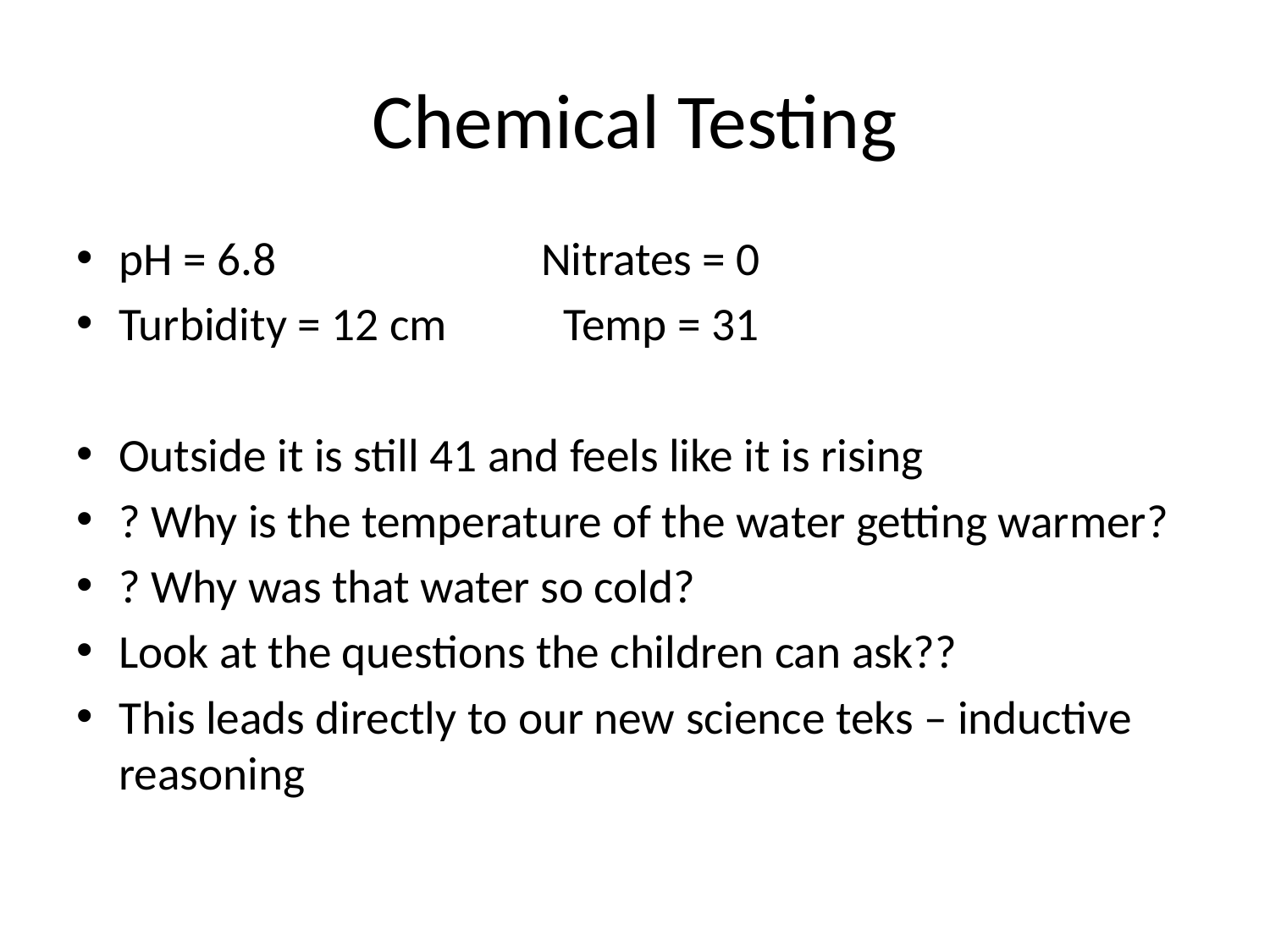

# Chemical Testing
pH = 6.8                         Nitrates = 0
Turbidity = 12 cm           Temp = 31

Outside it is still 41 and feels like it is rising
? Why is the temperature of the water getting warmer?
? Why was that water so cold?
Look at the questions the children can ask??
This leads directly to our new science teks – inductive reasoning